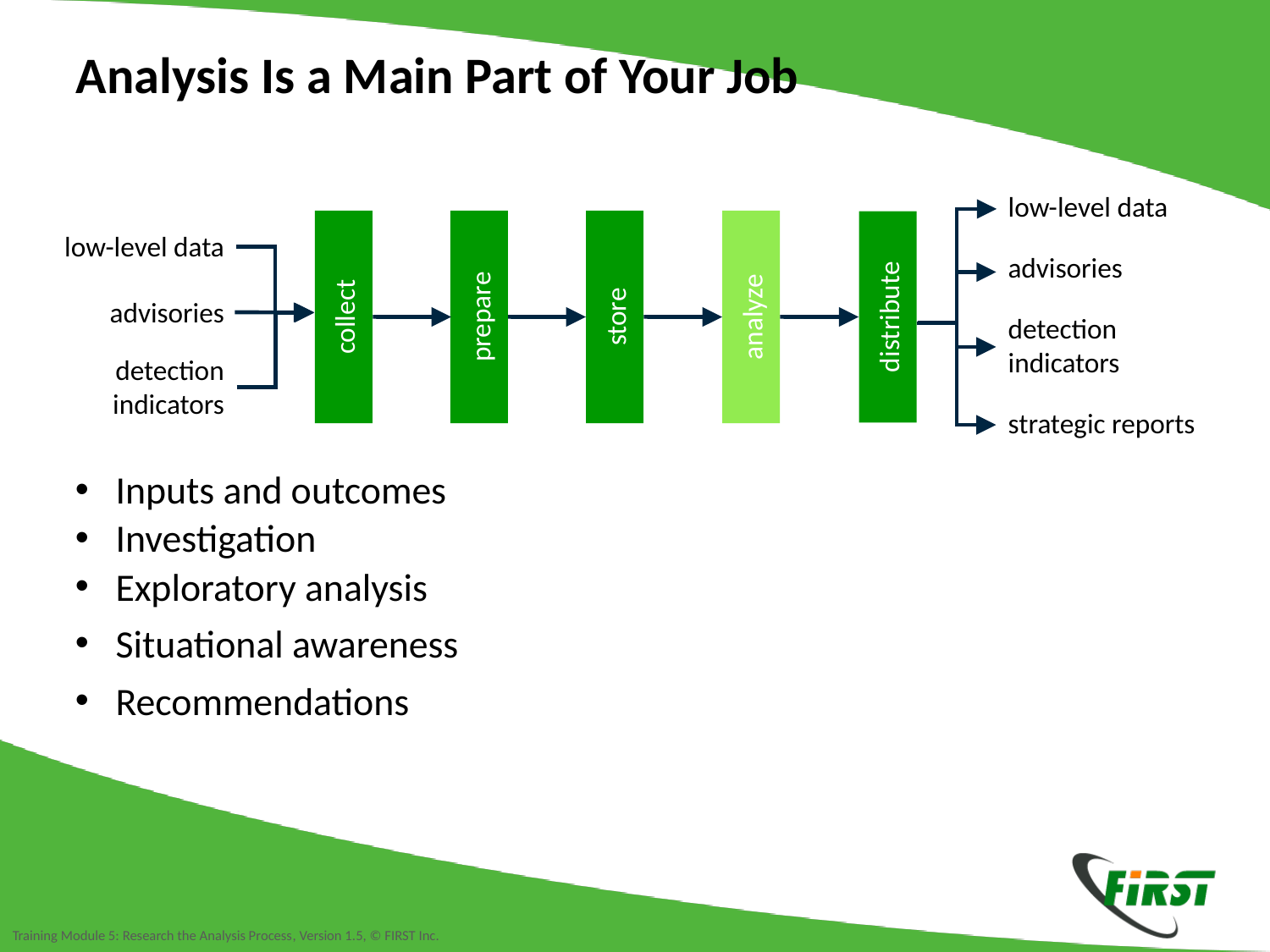

Analysis Is a Main Part of Your Job
low-level data

low-level data
advisories

advisories
store
collect
prepare
analyze
distribute
detection indicators

detection
indicators
strategic reports
Inputs and outcomes
Investigation
Exploratory analysis
Situational awareness
Recommendations